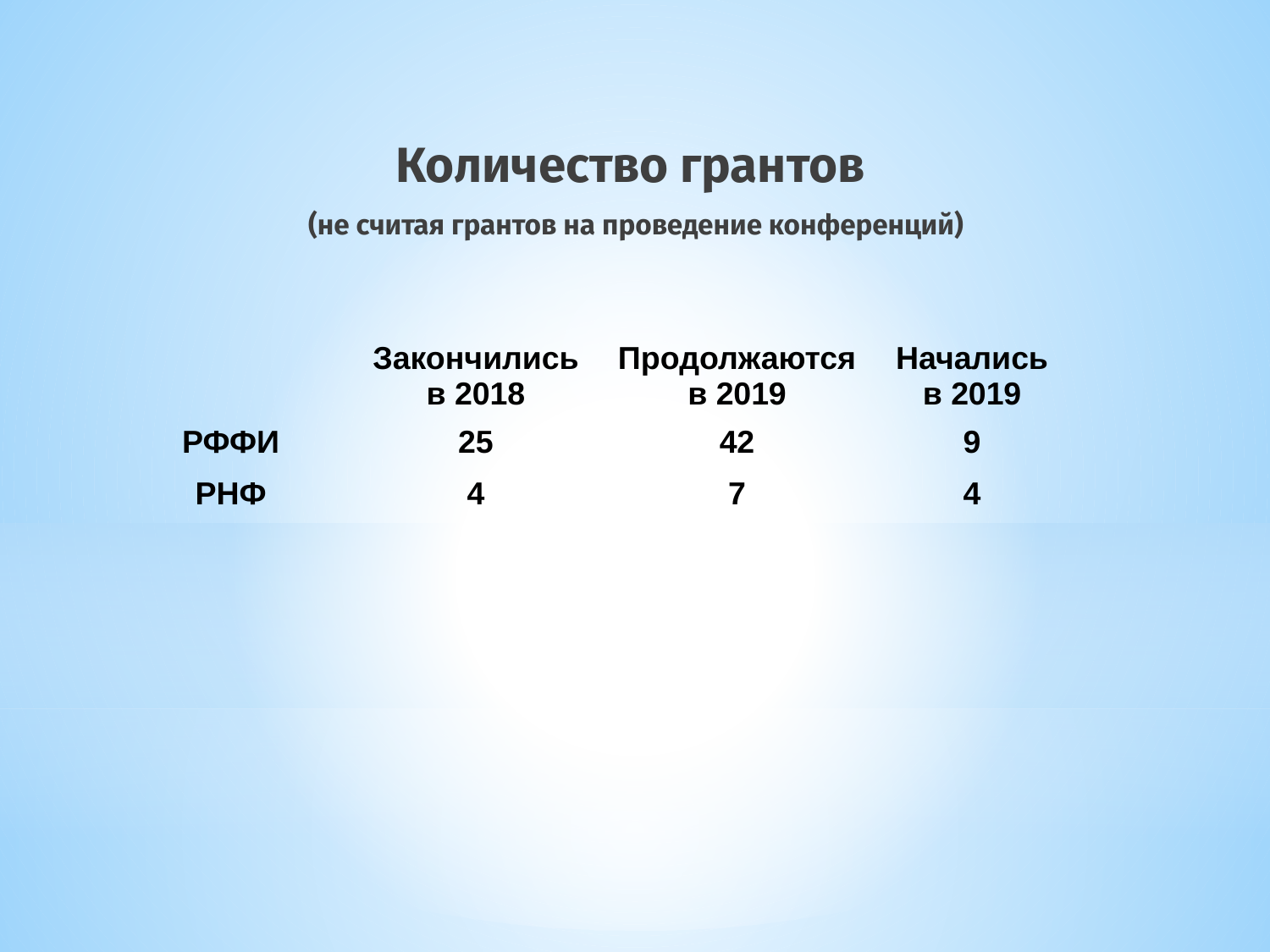

Количество грантов
(не считая грантов на проведение конференций)
|  | Закончились в 2018 | Продолжаются в 2019 | Начались в 2019 |
| --- | --- | --- | --- |
| РФФИ | 25 | 42 | 9 |
| РНФ | 4 | 7 | 4 |